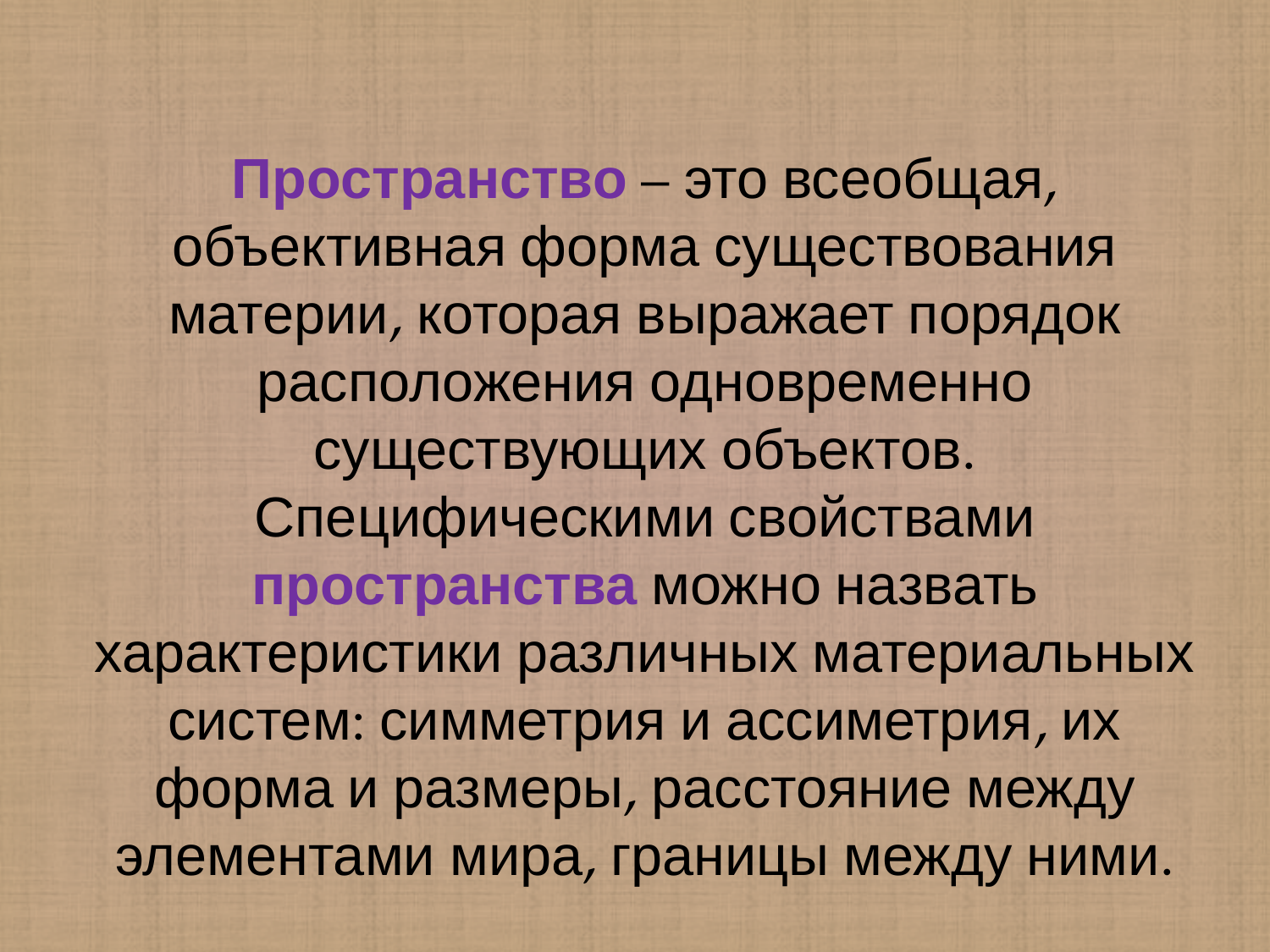

Пространство – это всеобщая, объективная форма существования материи, которая выражает порядок расположения одновременно существующих объектов. Специфическими свойствами пространства можно назвать характеристики различных материальных систем: симметрия и ассиметрия, их форма и размеры, расстояние между элементами мира, границы между ними.